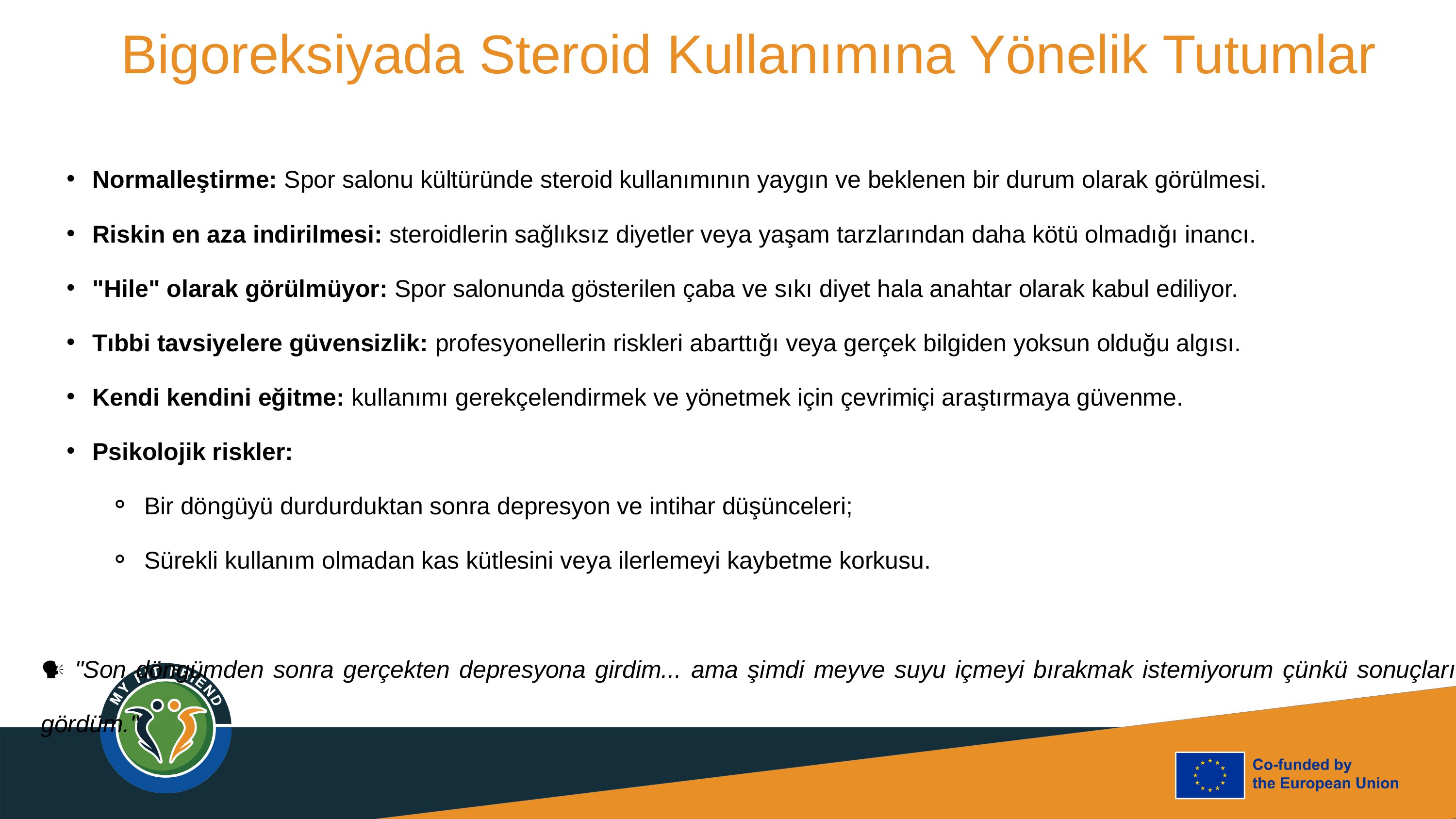

Bigoreksiyada Steroid Kullanımına Yönelik Tutumlar

Normalleştirme: Spor salonu kültüründe steroid kullanımının yaygın ve beklenen bir durum olarak görülmesi.
Riskin en aza indirilmesi: steroidlerin sağlıksız diyetler veya yaşam tarzlarından daha kötü olmadığı inancı.
"Hile" olarak görülmüyor: Spor salonunda gösterilen çaba ve sıkı diyet hala anahtar olarak kabul ediliyor.
Tıbbi tavsiyelere güvensizlik: profesyonellerin riskleri abarttığı veya gerçek bilgiden yoksun olduğu algısı.
Kendi kendini eğitme: kullanımı gerekçelendirmek ve yönetmek için çevrimiçi araştırmaya güvenme.
Psikolojik riskler:
Bir döngüyü durdurduktan sonra depresyon ve intihar düşünceleri;
Sürekli kullanım olmadan kas kütlesini veya ilerlemeyi kaybetme korkusu.

🗣 "Son döngümden sonra gerçekten depresyona girdim... ama şimdi meyve suyu içmeyi bırakmak istemiyorum çünkü sonuçları gördüm."